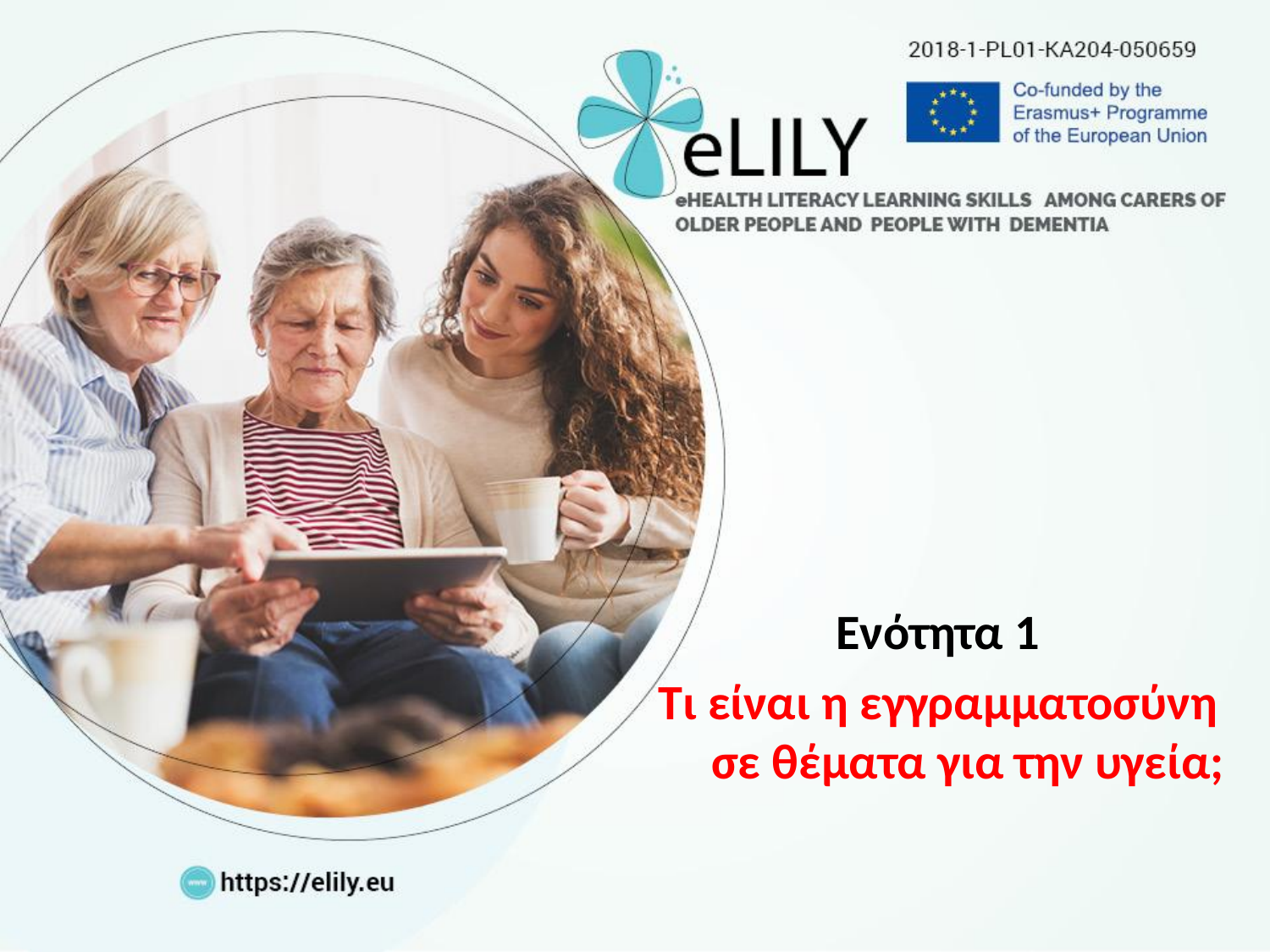

Ενότητα 1
Τι είναι η εγγραμματοσύνη σε θέματα για την υγεία;